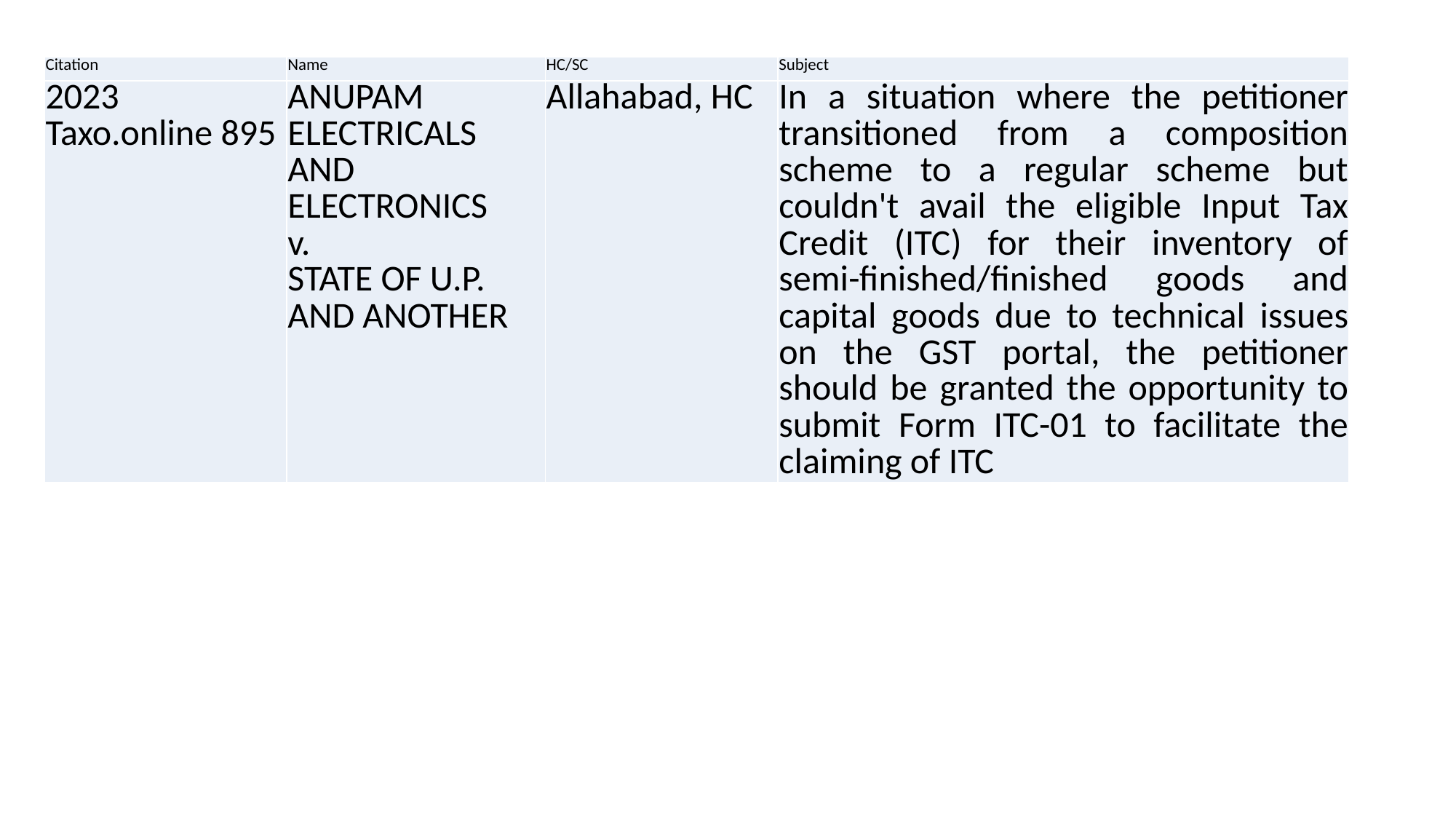

| Citation | Name | HC/SC | Subject |
| --- | --- | --- | --- |
| 2023 Taxo.online 895 | ANUPAM ELECTRICALS AND ELECTRONICS v. STATE OF U.P. AND ANOTHER | Allahabad, HC | In a situation where the petitioner transitioned from a composition scheme to a regular scheme but couldn't avail the eligible Input Tax Credit (ITC) for their inventory of semi-finished/finished goods and capital goods due to technical issues on the GST portal, the petitioner should be granted the opportunity to submit Form ITC-01 to facilitate the claiming of ITC |